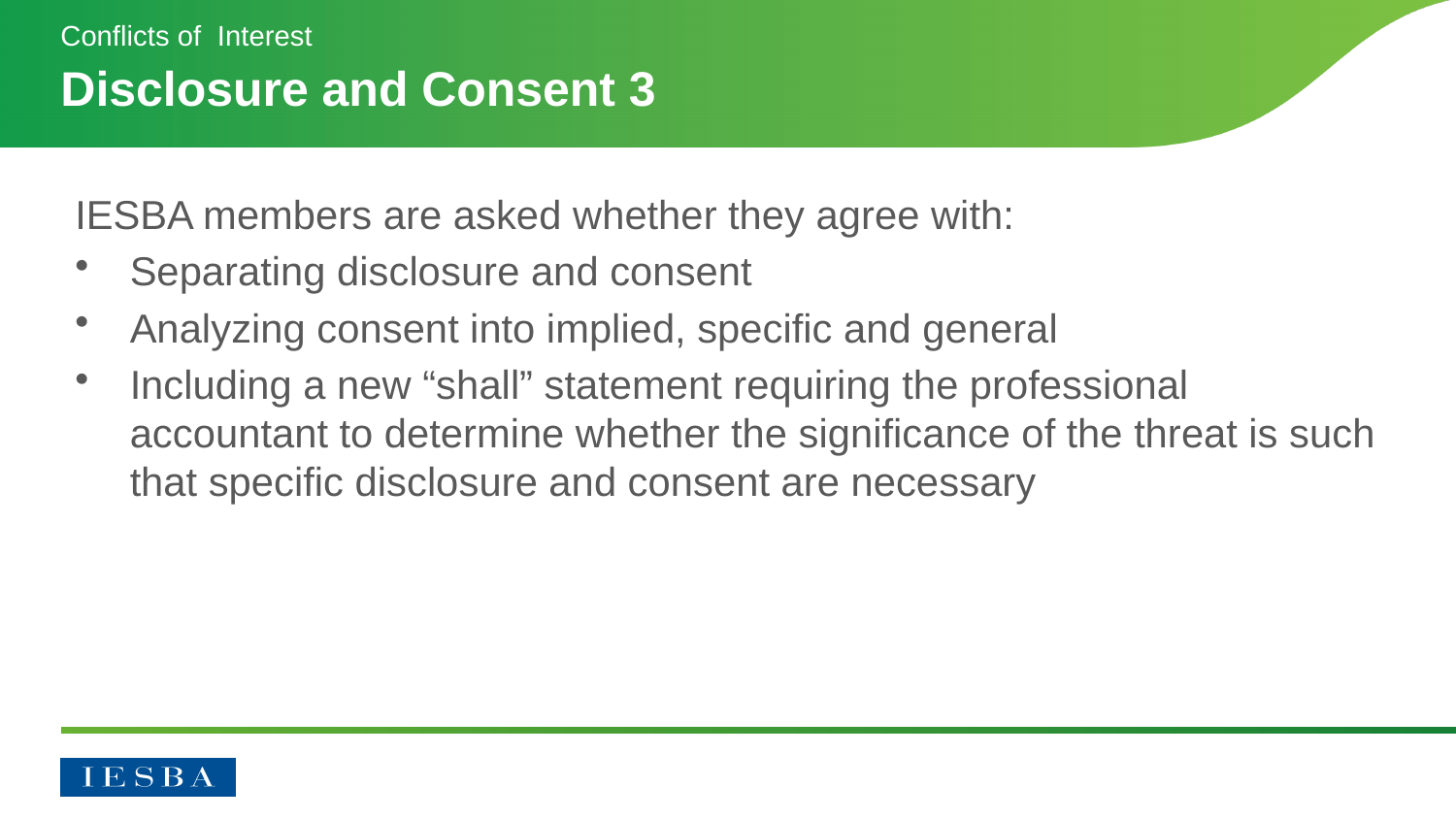

Conflicts of  Interest

# Disclosure and Consent 3
IESBA members are asked whether they agree with:
Separating disclosure and consent
Analyzing consent into implied, specific and general
Including a new “shall” statement requiring the professional accountant to determine whether the significance of the threat is such that specific disclosure and consent are necessary